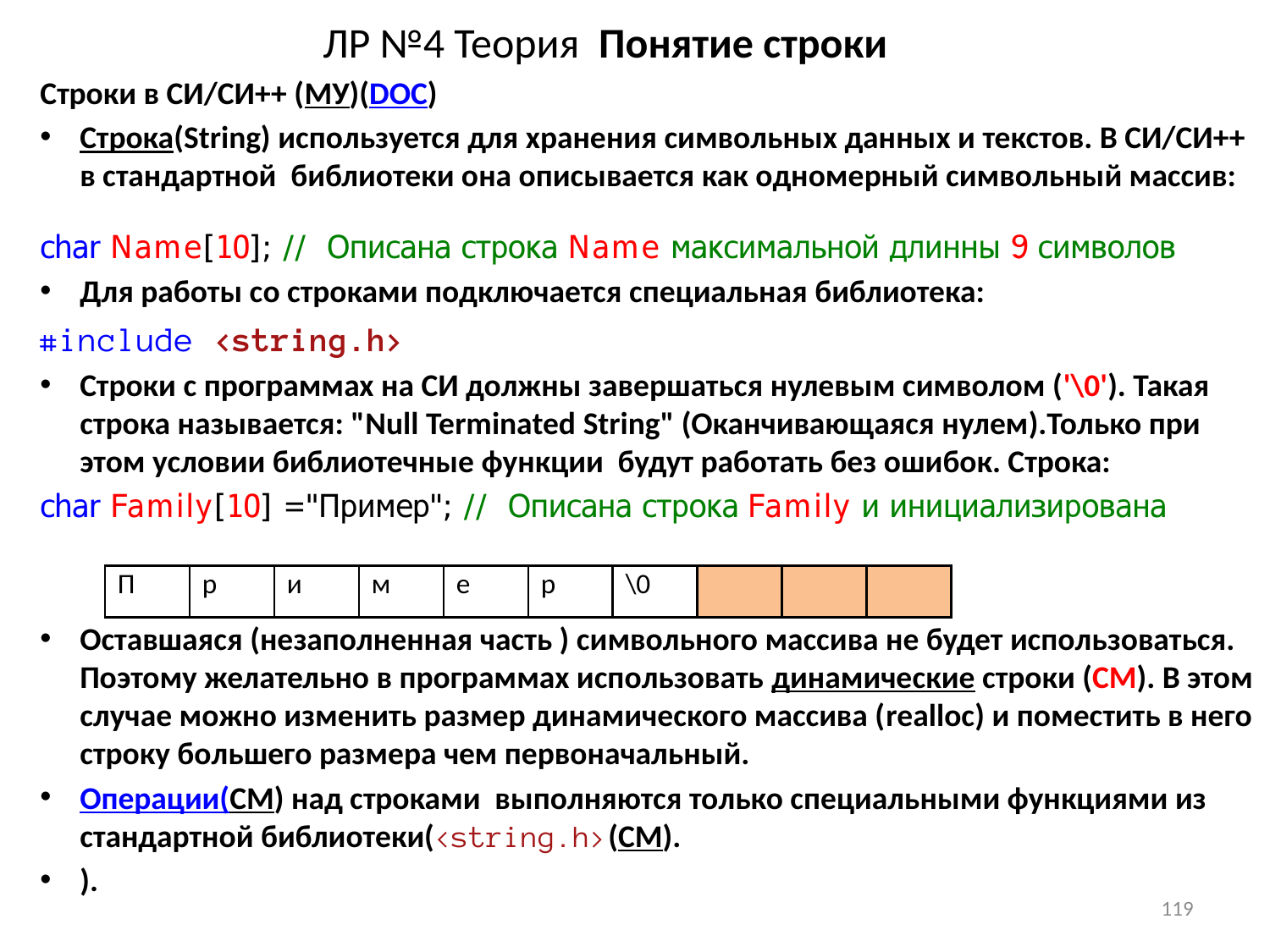

# ЛР №4 Теория  Понятие строки
Строки в СИ/СИ++ (МУ)(DOC)
Строка(String) используется для хранения символьных данных и текстов. В СИ/СИ++ в стандартной  библиотеки она описывается как одномерный символьный массив:

char Name[10]; //  Описана строка Name максимальной длинны 9 символов
Для работы со строками подключается специальная библиотека:
#include <string.h>
Строки с программах на СИ должны завершаться нулевым символом ('\0'). Такая строка называется: "Null Terminated String" (Оканчивающаяся нулем).Только при этом условии библиотечные функции  будут работать без ошибок. Строка:
char Family[10] ="Пример"; //  Описана строка Family и инициализирована

Оставшаяся (незаполненная часть ) символьного массива не будет использоваться. Поэтому желательно в программах использовать динамические строки (СМ). В этом случае можно изменить размер динамического массива (realloc) и поместить в него строку большего размера чем первоначальный.
Операции(СМ) над строками  выполняются только специальными функциями из стандартной библиотеки(<string.h>(СМ).
).

| П | р | и | м | е | р | \0 |  |  |  |
| --- | --- | --- | --- | --- | --- | --- | --- | --- | --- |
119